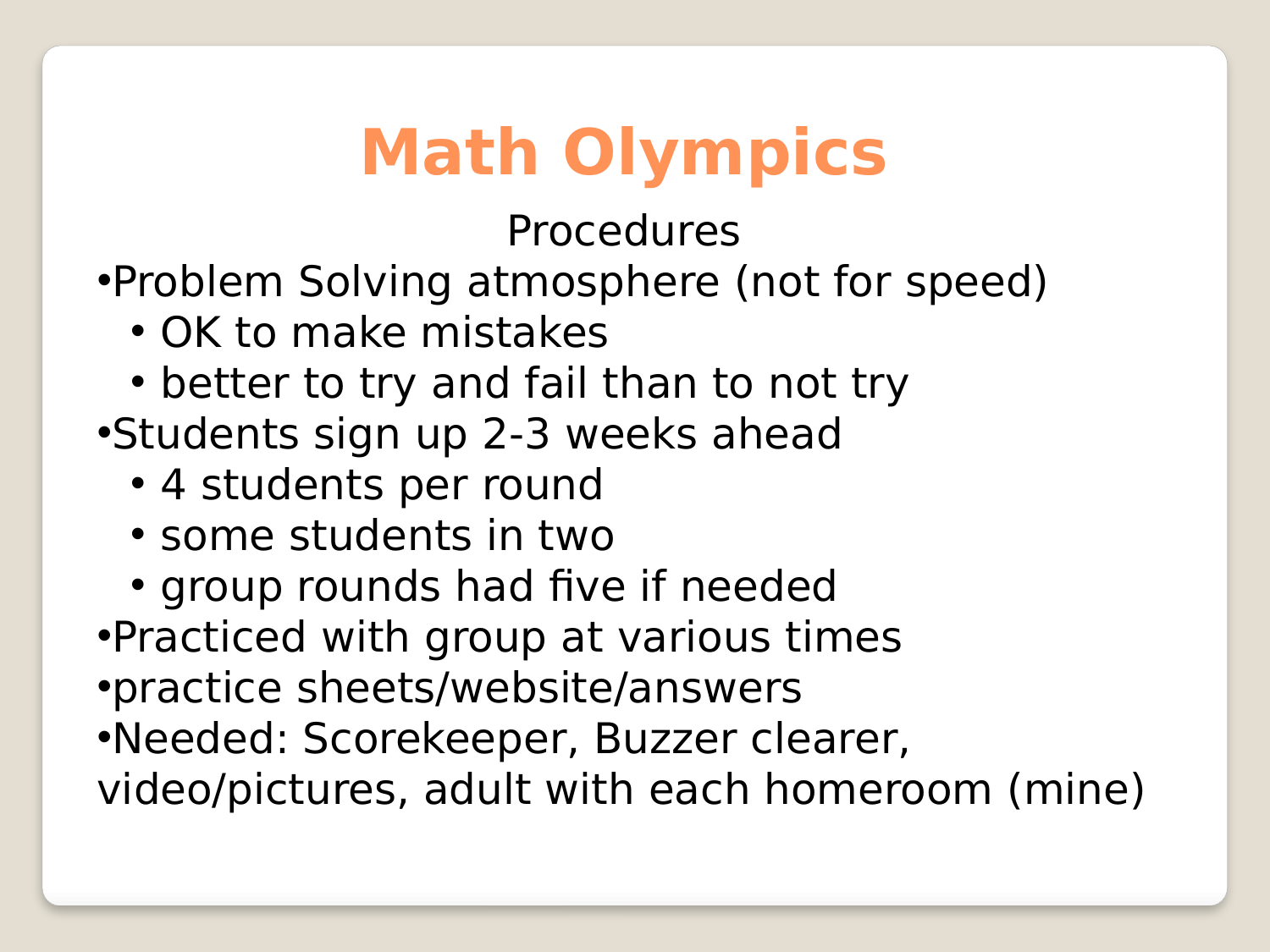

Math Olympics
Procedures
Problem Solving atmosphere (not for speed)
OK to make mistakes
better to try and fail than to not try
Students sign up 2-3 weeks ahead
4 students per round
some students in two
group rounds had five if needed
Practiced with group at various times
practice sheets/website/answers
Needed: Scorekeeper, Buzzer clearer, video/pictures, adult with each homeroom (mine)